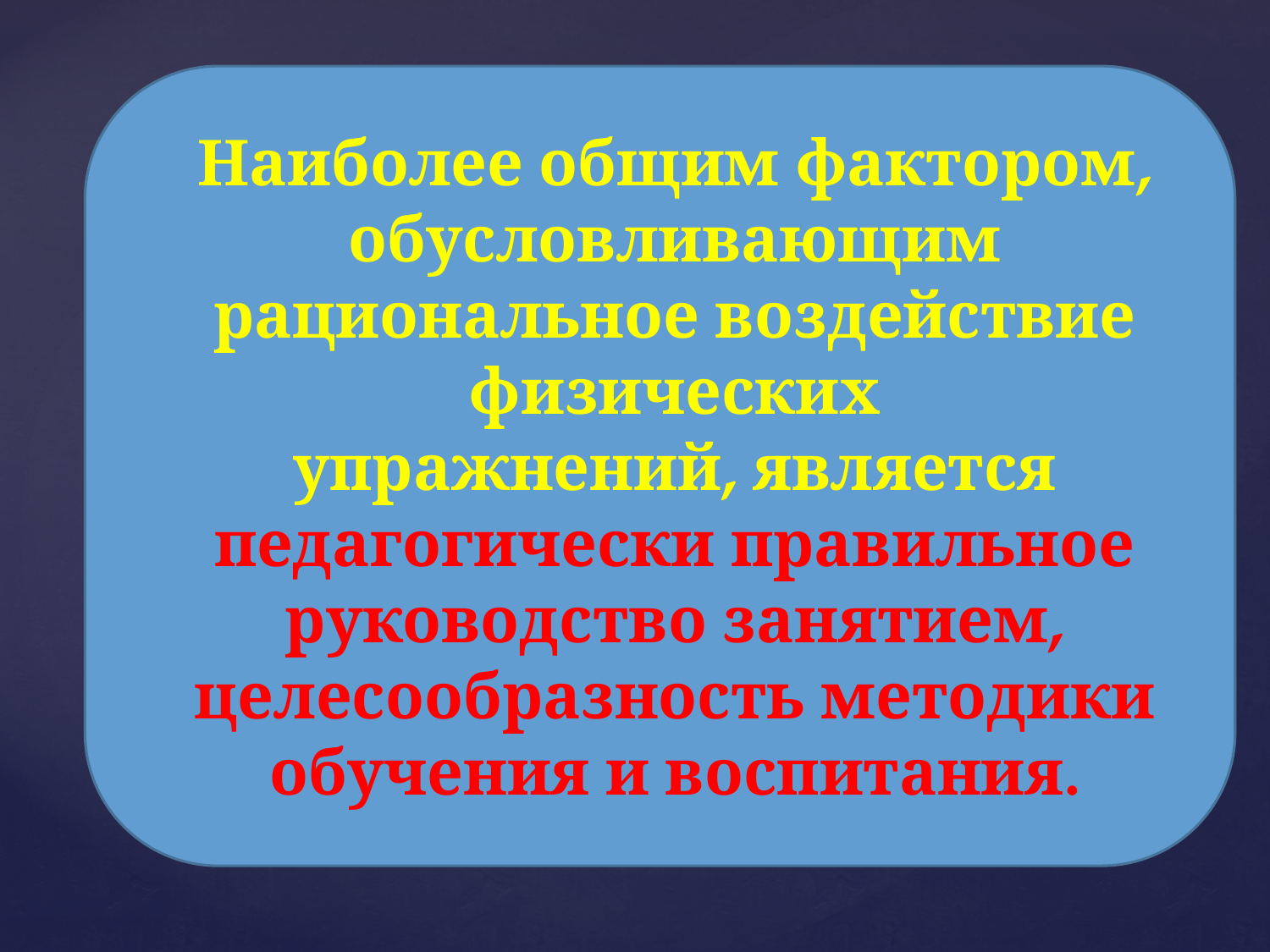

Наиболее общим фактором, обусловливающим рациональное воздействие физических
упражнений, является педагогически правильное руководство занятием,
целесообразность методики обучения и воспитания.
#